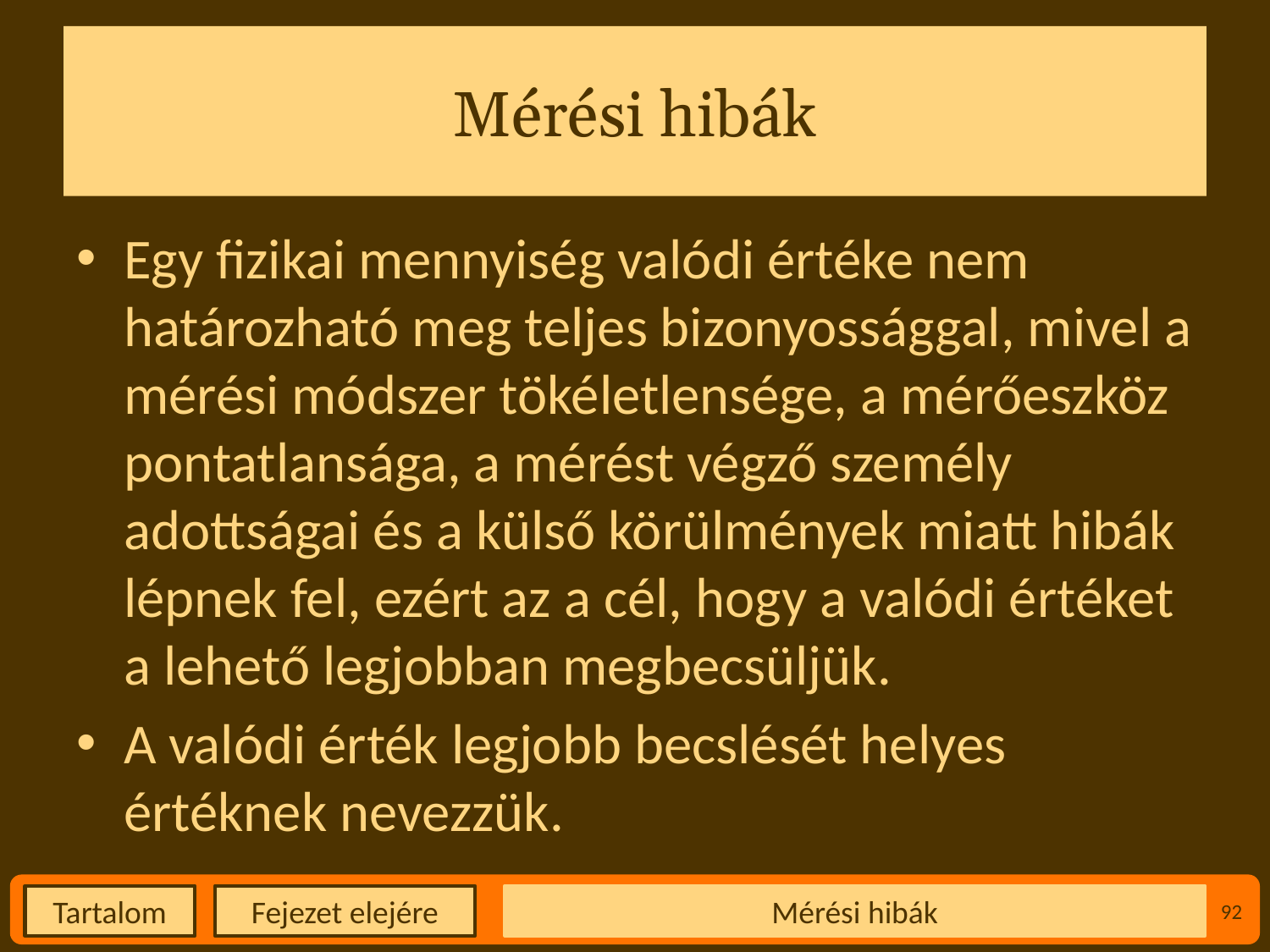

# Mérési hibák
Egy fizikai mennyiség valódi értéke nem határozható meg teljes bizonyossággal, mivel a mérési módszer tökéletlensége, a mérőeszköz pontatlansága, a mérést végző személy adottságai és a külső körülmények miatt hibák lépnek fel, ezért az a cél, hogy a valódi értéket a lehető legjobban megbecsüljük.
A valódi érték legjobb becslését helyes értéknek nevezzük.
Mérési hibák
92
Fejezet elejére